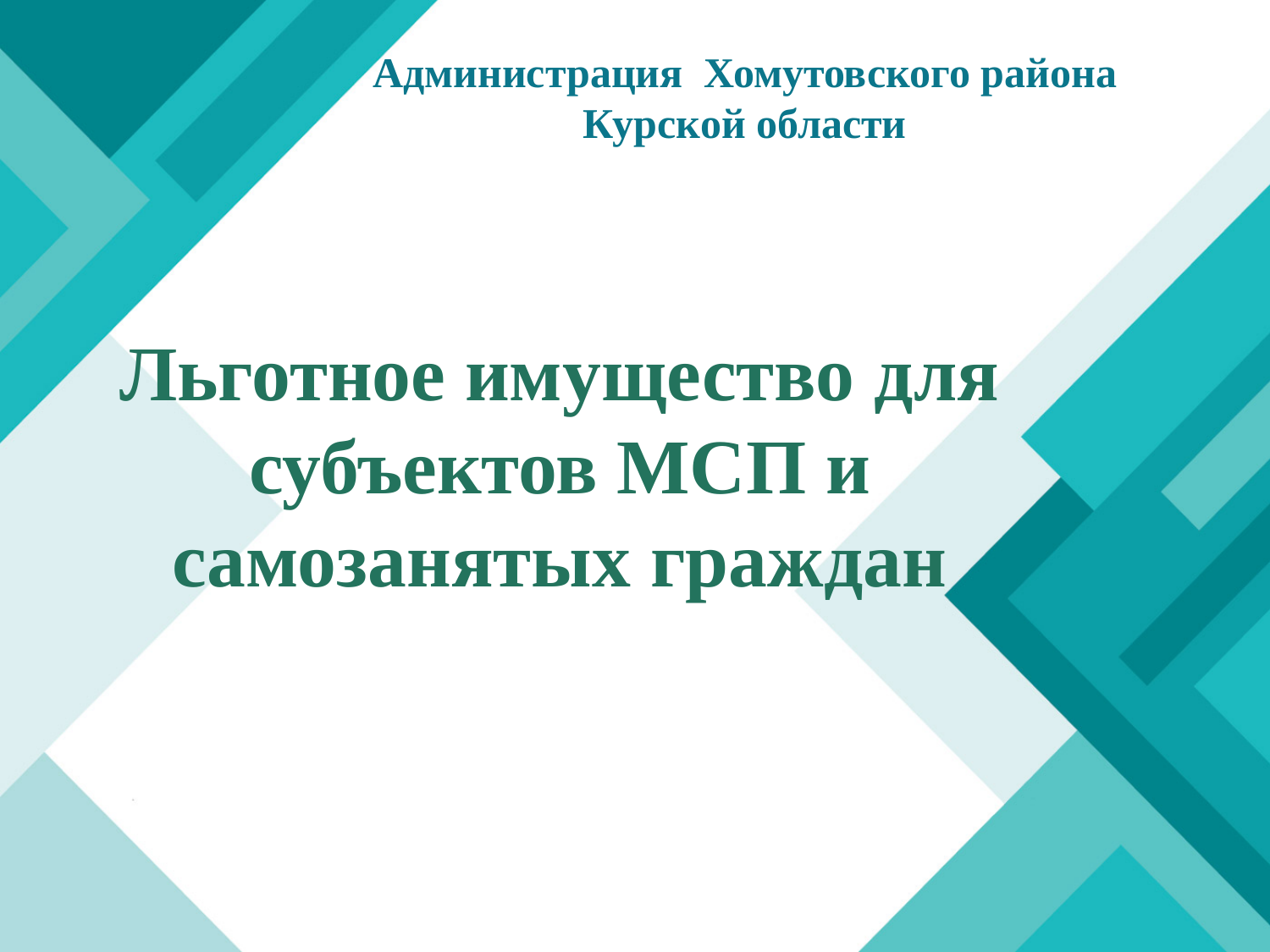

Администрация  Хомутовского района Курской области
# Льготное имущество для субъектов МСП и самозанятых граждан